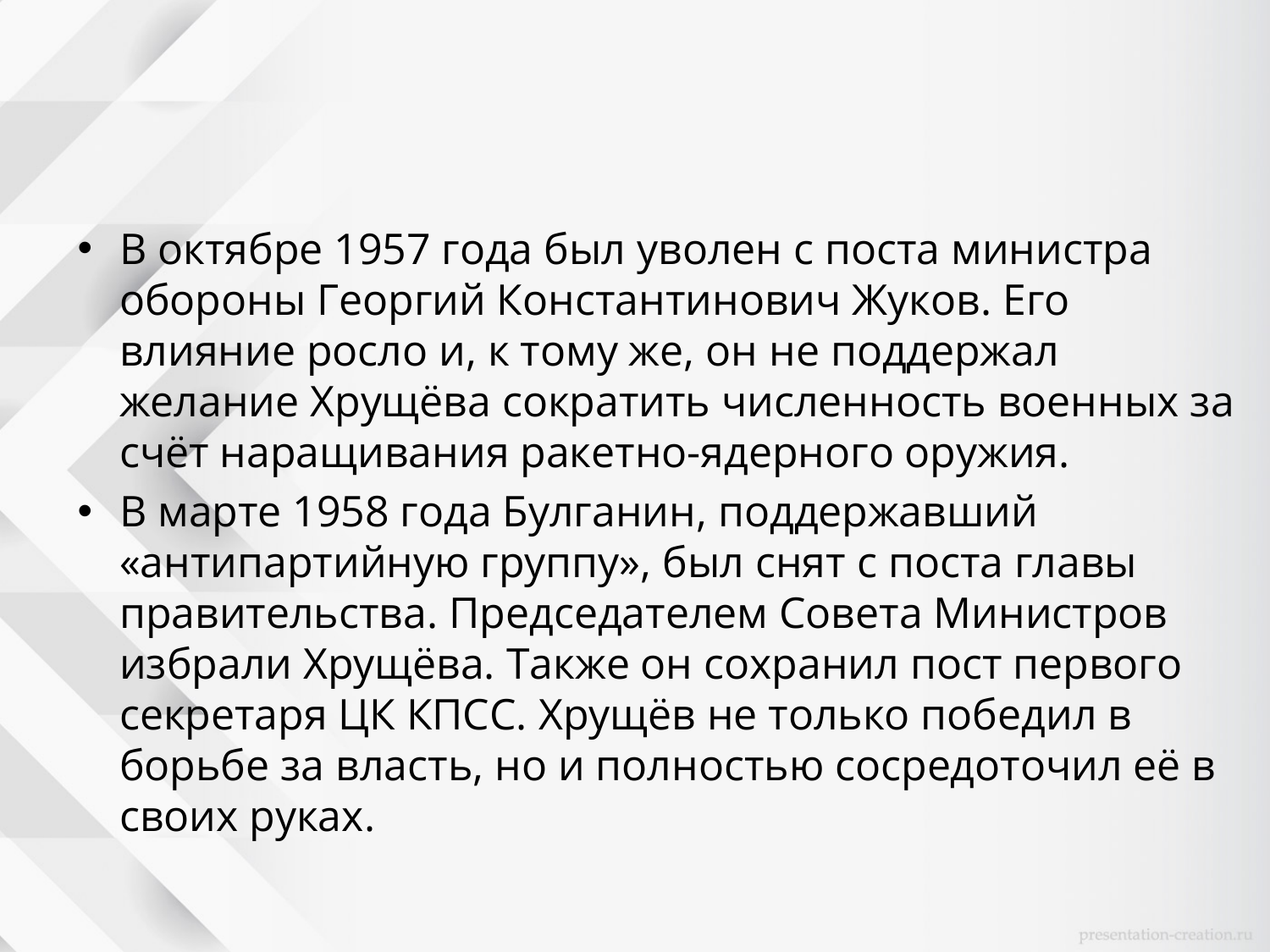

В октябре 1957 года был уволен с поста министра обороны Георгий Константинович Жуков. Его влияние росло и, к тому же, он не поддержал желание Хрущёва сократить численность военных за счёт наращивания ракетно-ядерного оружия.
В марте 1958 года Булганин, поддержавший «антипартийную группу», был снят с поста главы правительства. Председателем Совета Министров избрали Хрущёва. Также он сохранил пост первого секретаря ЦК КПСС. Хрущёв не только победил в борьбе за власть, но и полностью сосредоточил её в своих руках.